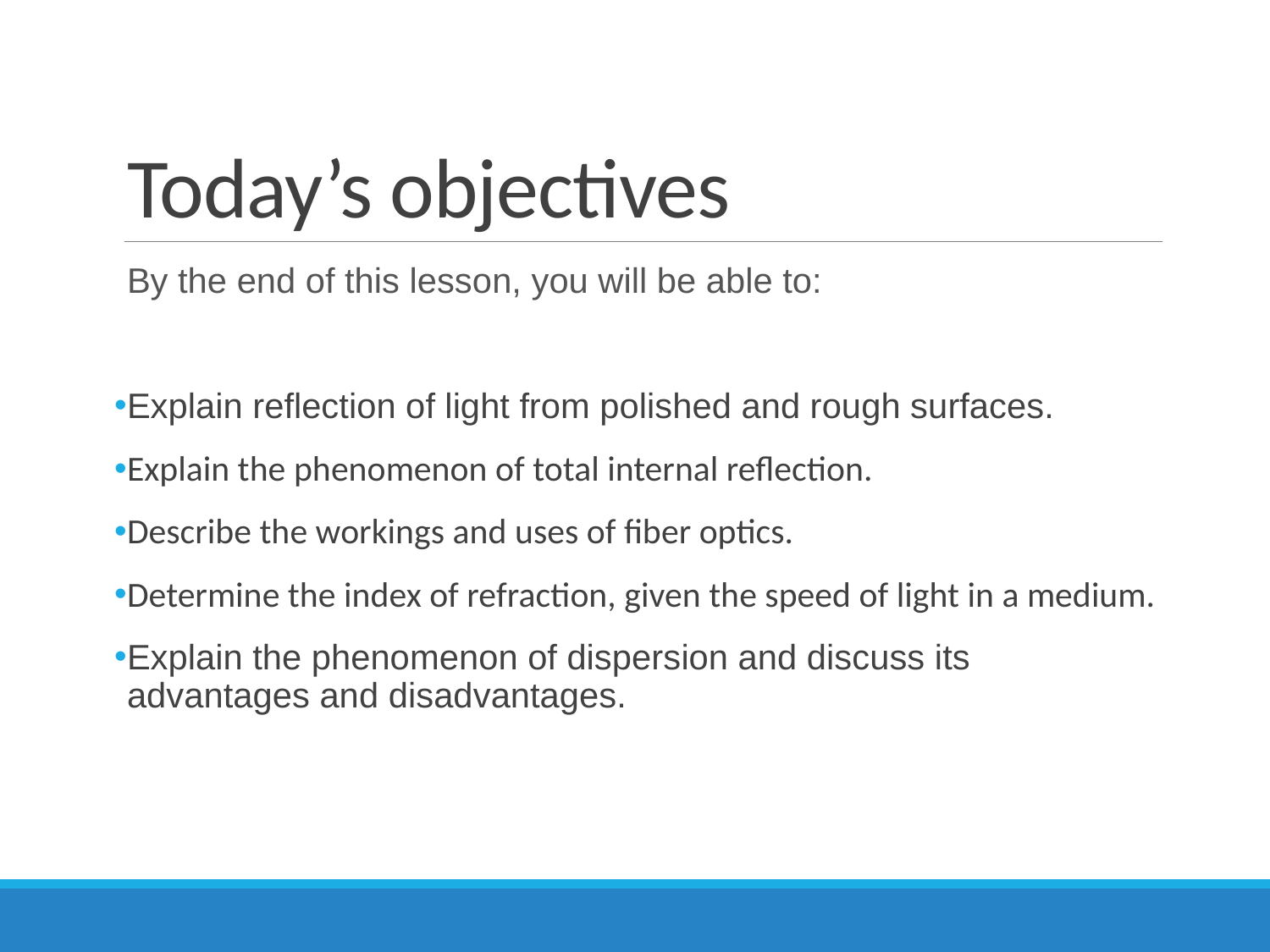

# Today’s objectives
By the end of this lesson, you will be able to:

Explain reflection of light from polished and rough surfaces.
Explain the phenomenon of total internal reflection.
Describe the workings and uses of fiber optics.
Determine the index of refraction, given the speed of light in a medium.
Explain the phenomenon of dispersion and discuss its advantages and disadvantages.